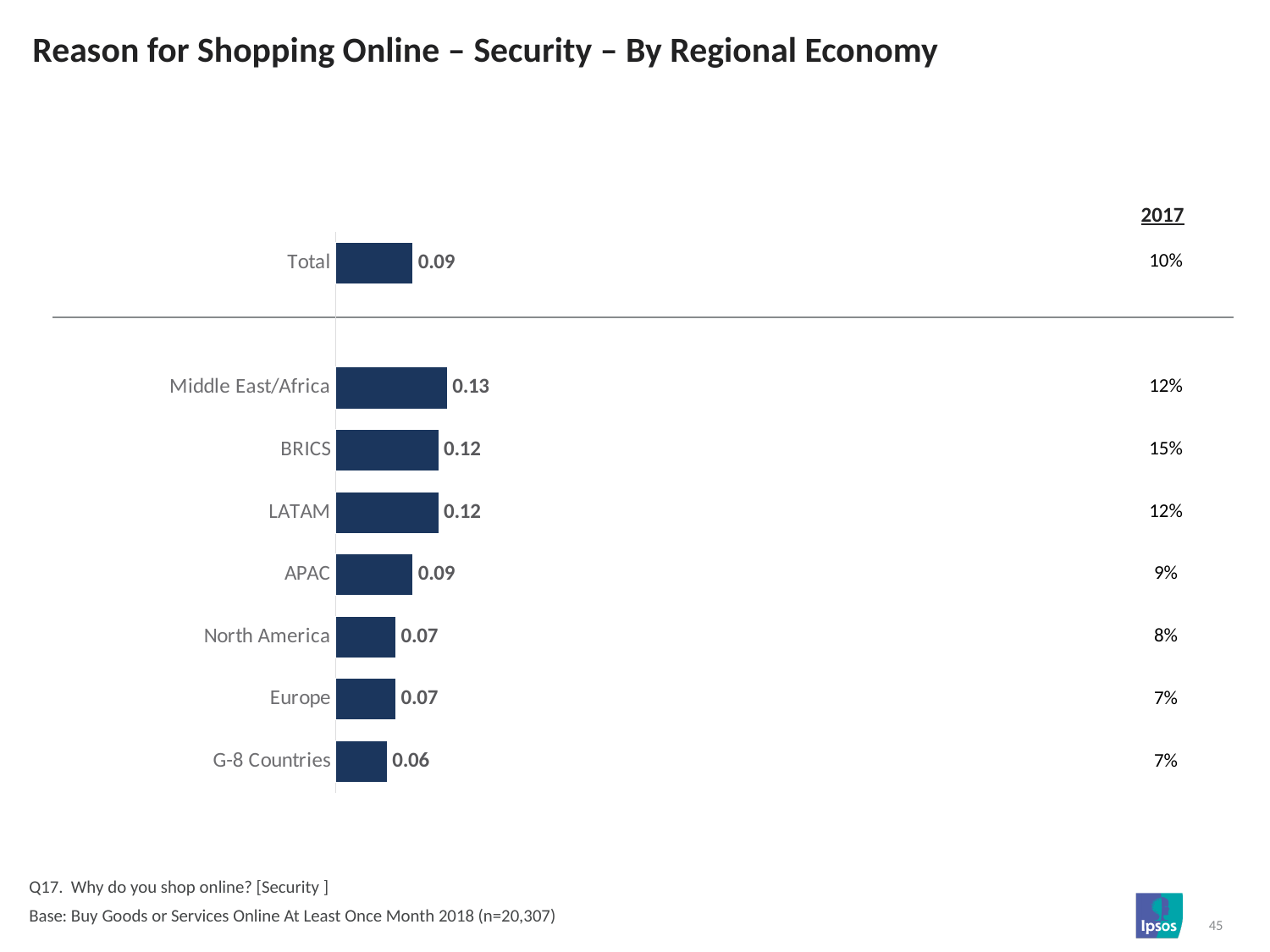

# Reason for Shopping Online – Security – By Regional Economy
| 2017 |
| --- |

### Chart

| Category | Column1 |
|---|---|
| Total | 0.09 |
|  | None |
| Middle East/Africa | 0.13 |
| BRICS | 0.12 |
| LATAM | 0.12 |
| APAC | 0.09 |
| North America | 0.07 |
| Europe | 0.07 |
| G-8 Countries | 0.06 |
| 10% |
| --- |
|  |
| 12% |
| 15% |
| 12% |
| 9% |
| 8% |
| 7% |
| 7% |
Q17.  Why do you shop online? [Security ]
Base: Buy Goods or Services Online At Least Once Month 2018 (n=20,307)